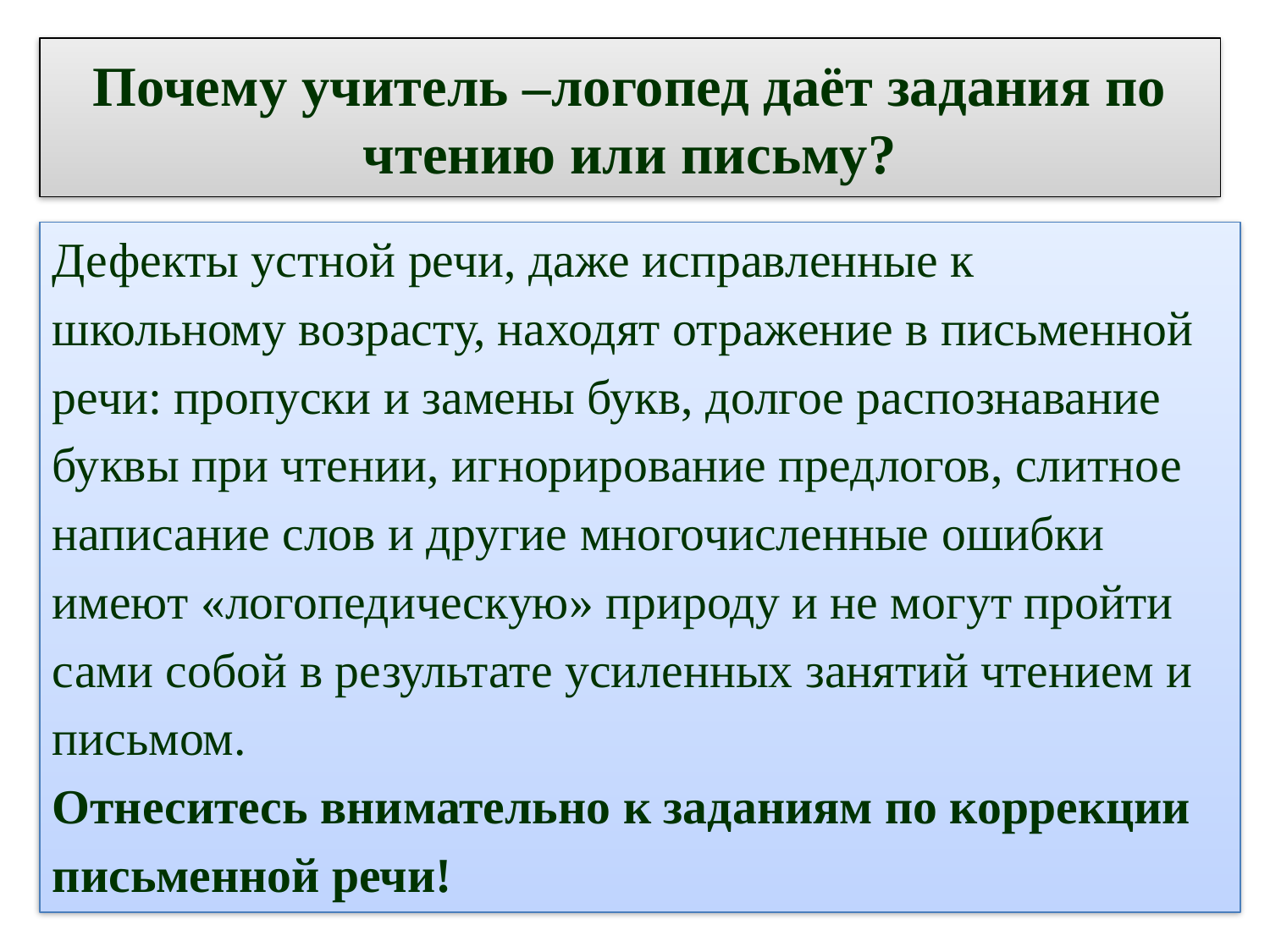

# Почему учитель –логопед даёт задания по чтению или письму?
Дефекты устной речи, даже исправленные к
школьному возрасту, находят отражение в письменной
речи: пропуски и замены букв, долгое распознавание
буквы при чтении, игнорирование предлогов, слитное
написание слов и другие многочисленные ошибки
имеют «логопедическую» природу и не могут пройти
сами собой в результате усиленных занятий чтением и
письмом.
Отнеситесь внимательно к заданиям по коррекции
письменной речи!